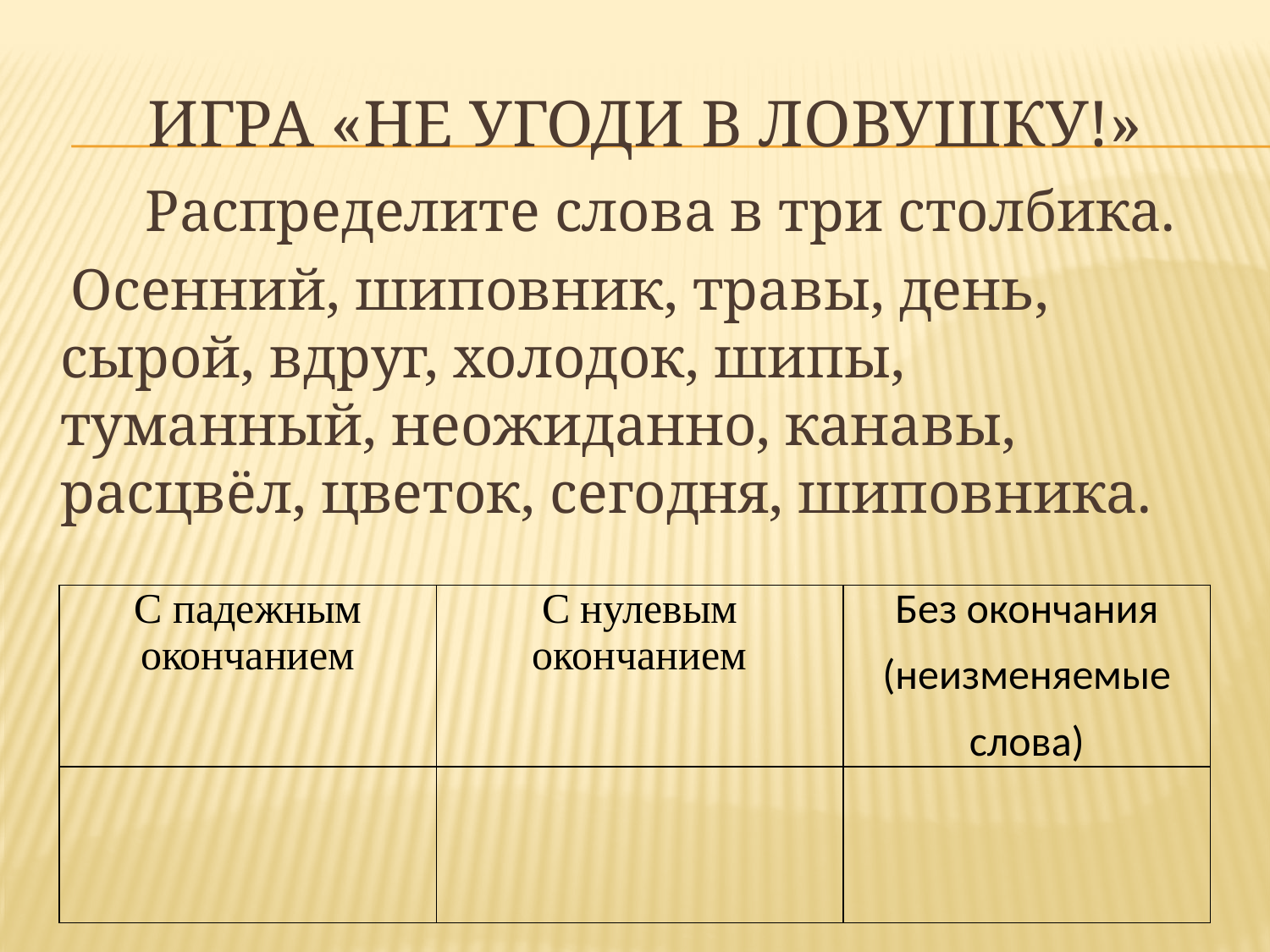

# Игра «Не угоди в ловушку!»
     Распределите слова в три столбика.
    Осенний, шиповник, травы, день, сырой, вдруг, холодок, шипы, туманный, неожиданно, канавы, расцвёл, цветок, сегодня, шиповника.

| С падежным окончанием | С нулевым окончанием | Без окончания (неизменяемые слова) |
| --- | --- | --- |
|  |  |  |